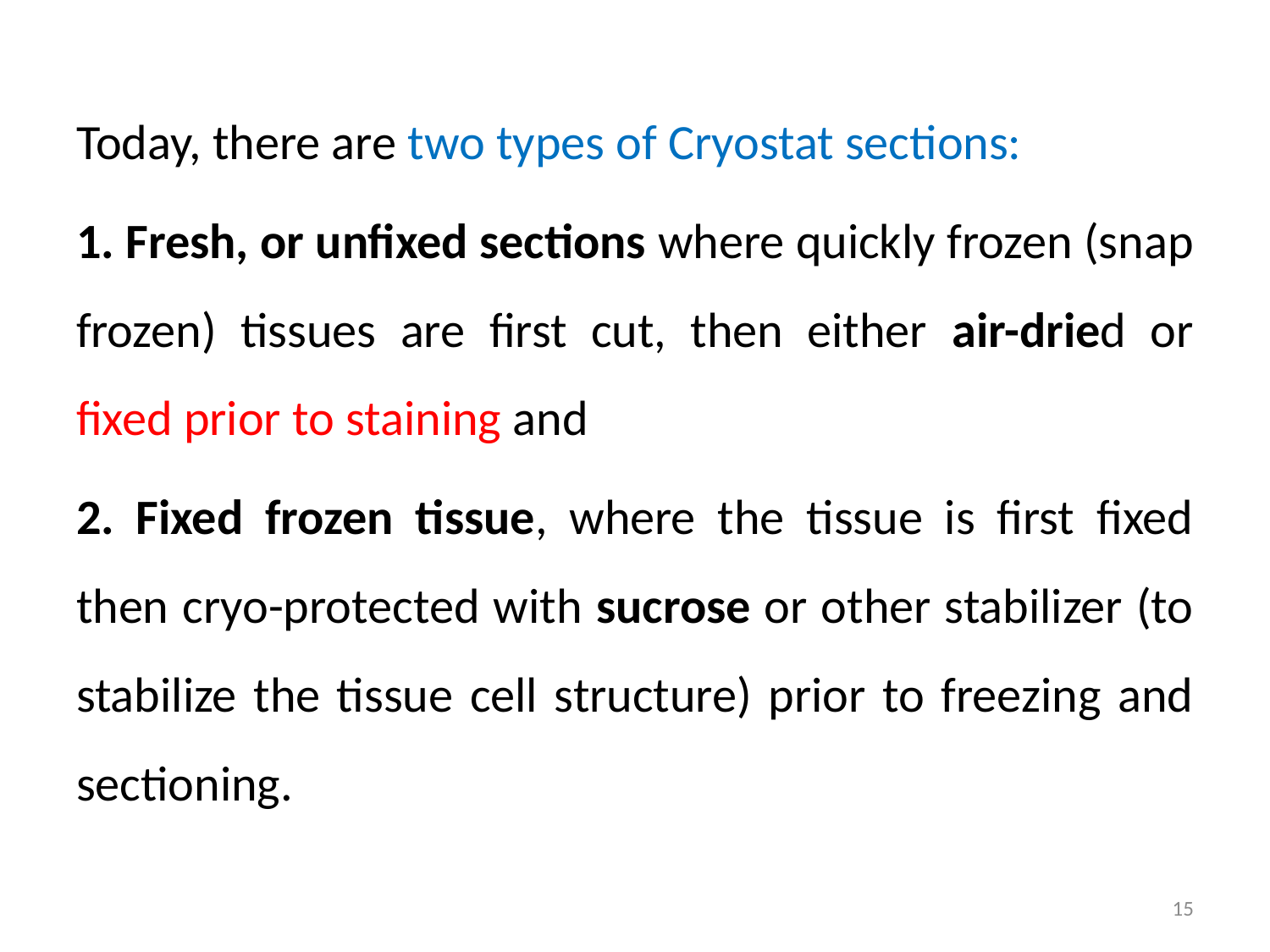

Today, there are two types of Cryostat sections:
1. Fresh, or unfixed sections where quickly frozen (snap frozen) tissues are first cut, then either air-dried or fixed prior to staining and
2. Fixed frozen tissue, where the tissue is first fixed then cryo-protected with sucrose or other stabilizer (to stabilize the tissue cell structure) prior to freezing and sectioning.

15